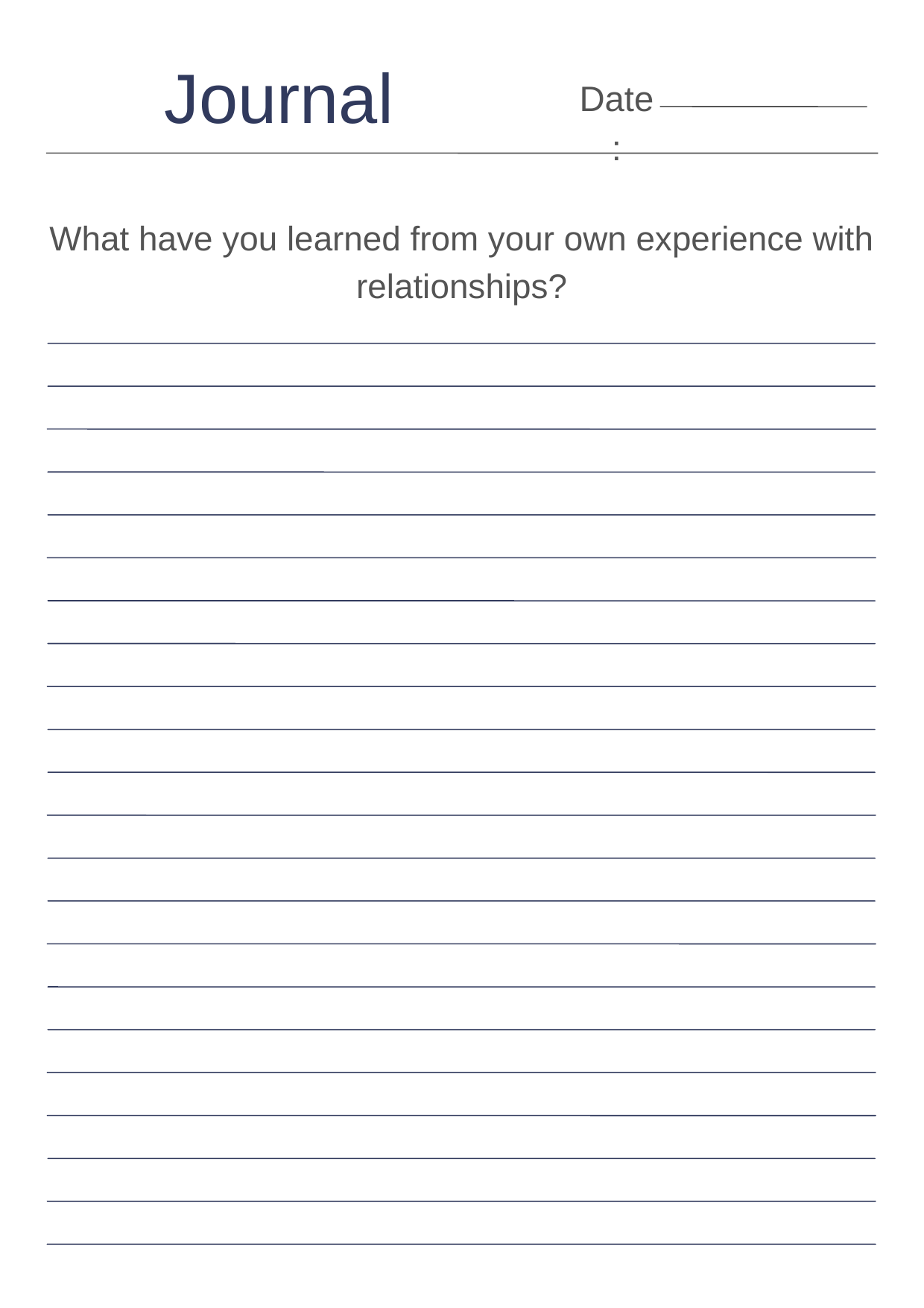

Journal
Date:

What have you learned from your own experience with relationships?